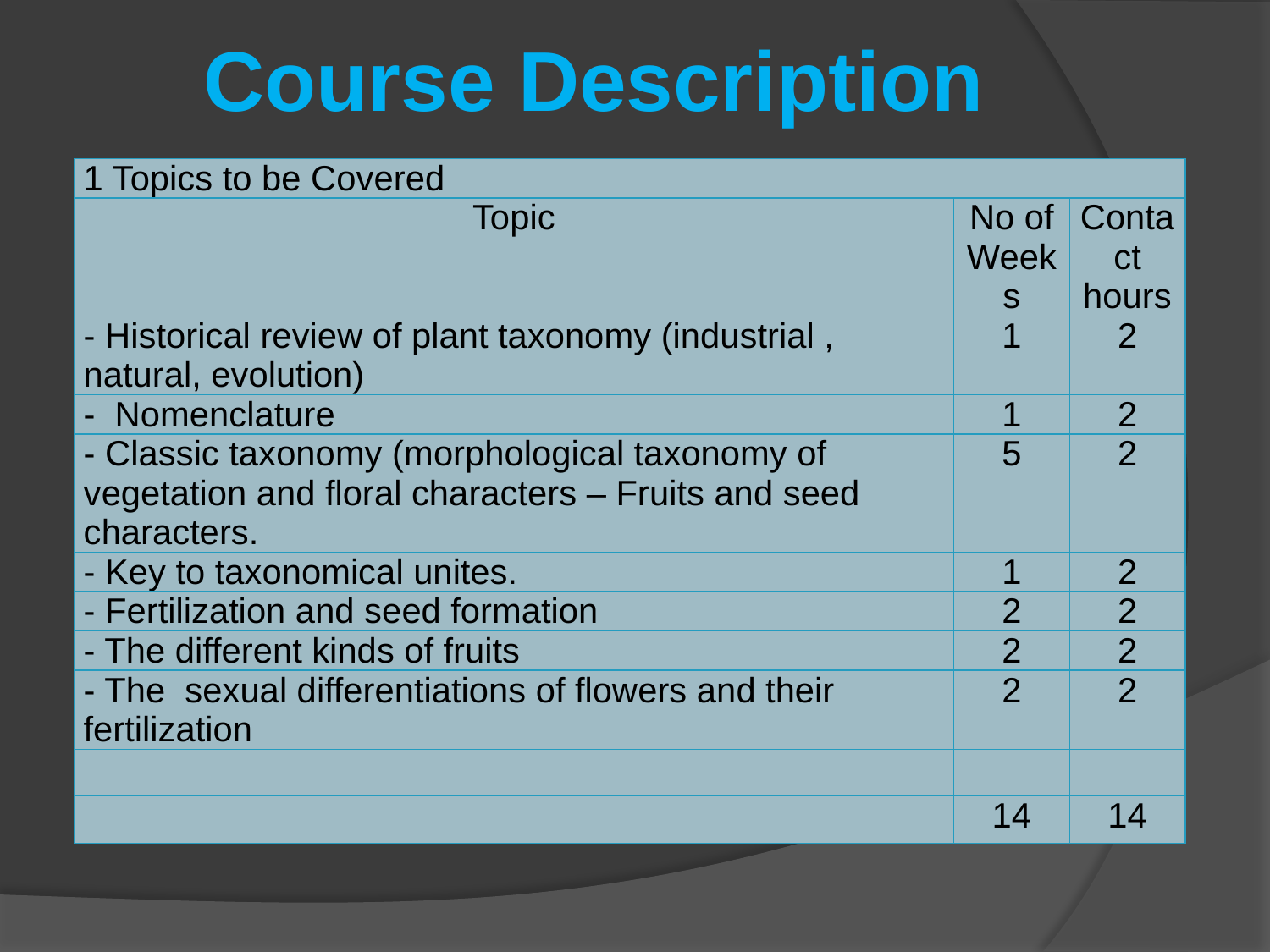

# Course Description
| 1 Topics to be Covered |  |  |
| --- | --- | --- |
| Topic | No of Weeks | Contact hours |
| - Historical review of plant taxonomy (industrial , natural, evolution) | 1 | 2 |
| - Nomenclature | 1 | 2 |
| - Classic taxonomy (morphological taxonomy of vegetation and floral characters – Fruits and seed characters. | 5 | 2 |
| - Key to taxonomical unites. | 1 | 2 |
| - Fertilization and seed formation | 2 | 2 |
| - The different kinds of fruits | 2 | 2 |
| - The sexual differentiations of flowers and their fertilization | 2 | 2 |
|  |  |  |
|  | 14 | 14 |